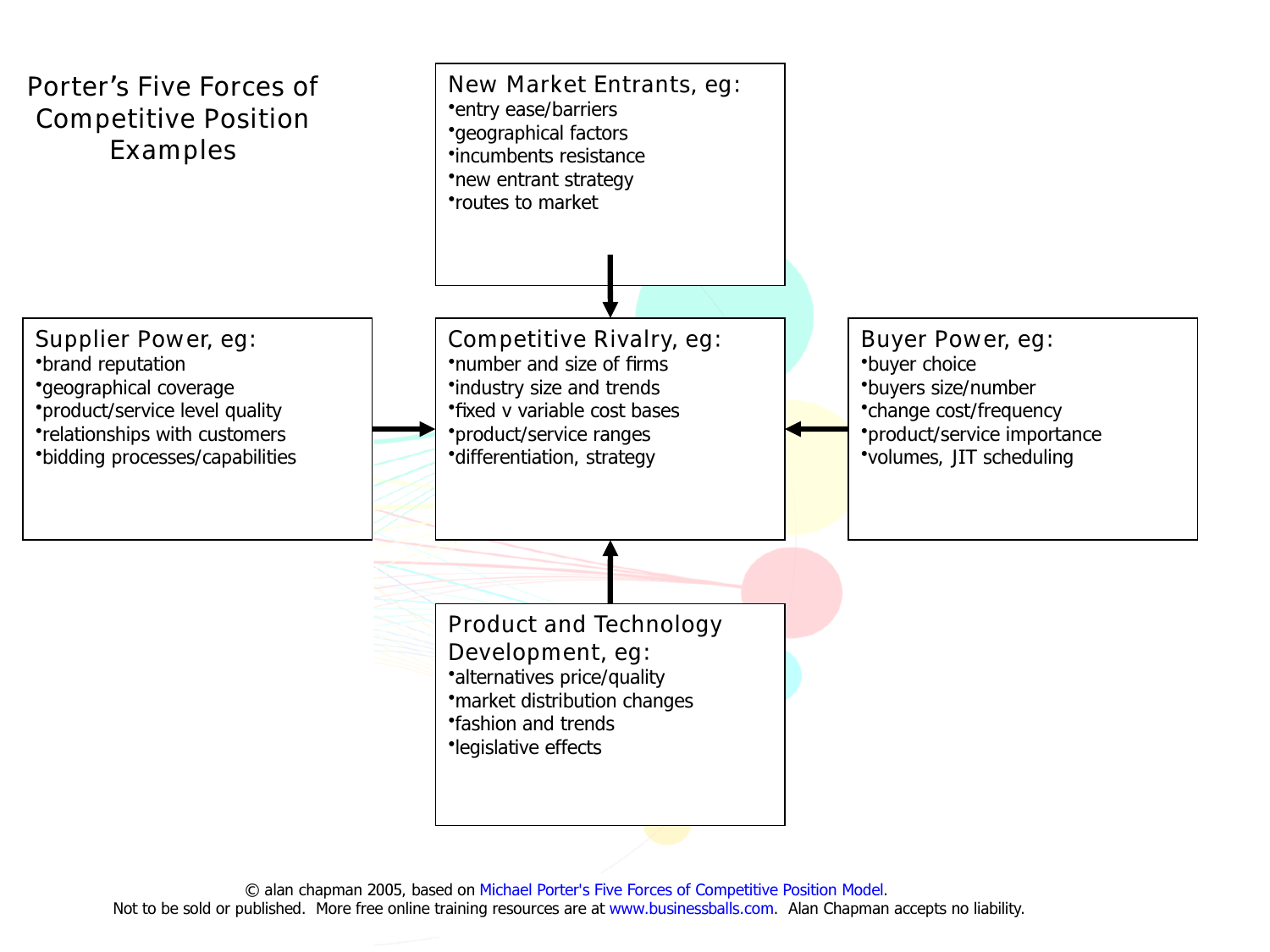

Porter’s Five Forces of Competitive Position
Examples
New Market Entrants, eg:
entry ease/barriers
geographical factors
incumbents resistance
new entrant strategy
routes to market

Supplier Power, eg:
brand reputation
geographical coverage
product/service level quality
relationships with customers
bidding processes/capabilities

Competitive Rivalry, eg:
number and size of firms
industry size and trends
fixed v variable cost bases
product/service ranges
differentiation, strategy

Buyer Power, eg:
buyer choice
buyers size/number
change cost/frequency
product/service importance
volumes, JIT scheduling

Product and Technology Development, eg:
alternatives price/quality
market distribution changes
fashion and trends
legislative effects

© alan chapman 2005, based on Michael Porter's Five Forces of Competitive Position Model.
Not to be sold or published.  More free online training resources are at www.businessballs.com.  Alan Chapman accepts no liability.